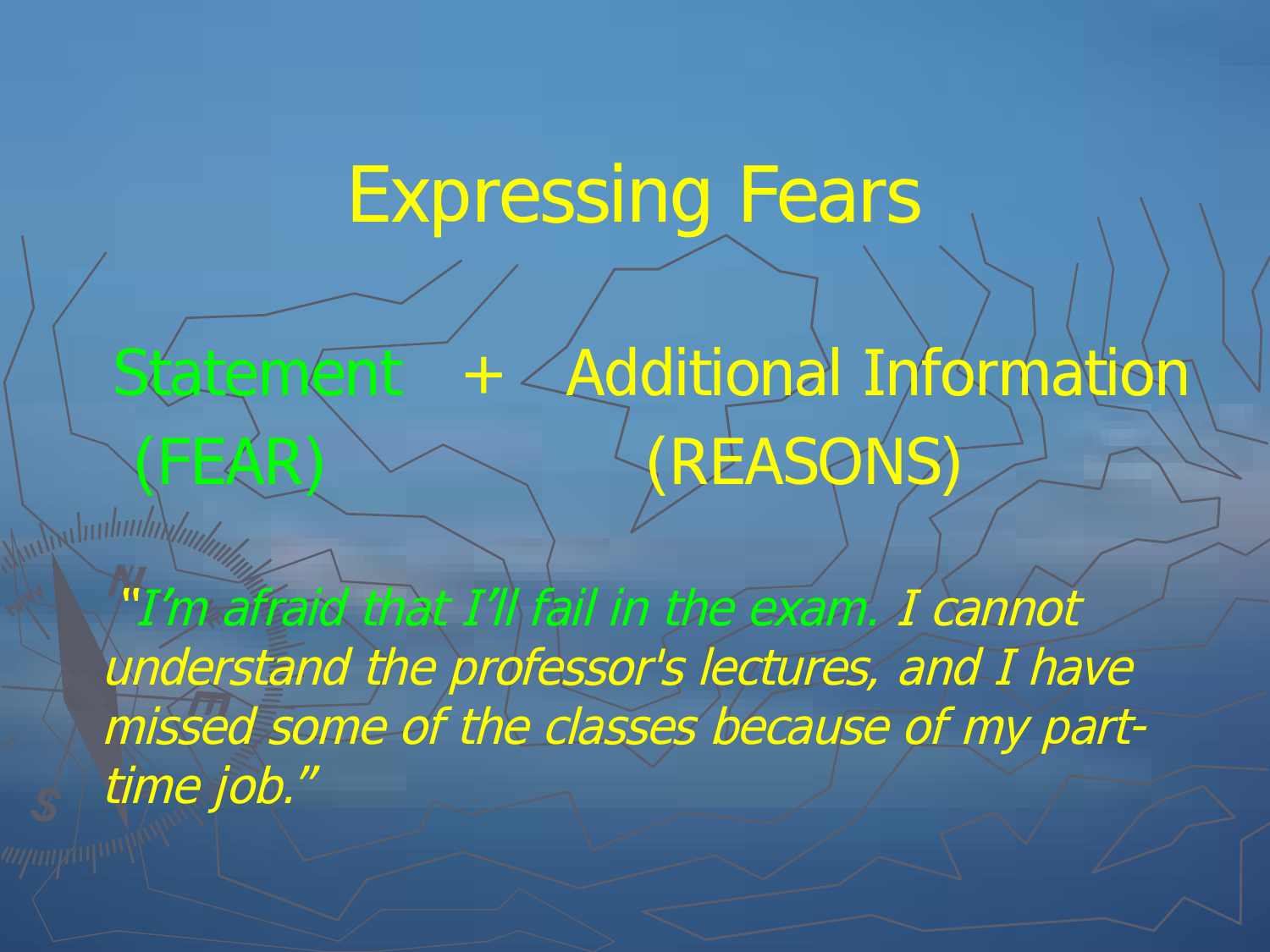

# Expressing Fears
   Statement   +   Additional Information
    (FEAR)                (REASONS)

    “I’m afraid that I’ll fail in the exam. I cannot       understand the professor's lectures, and I have missed some of the classes because of my part-time job.”